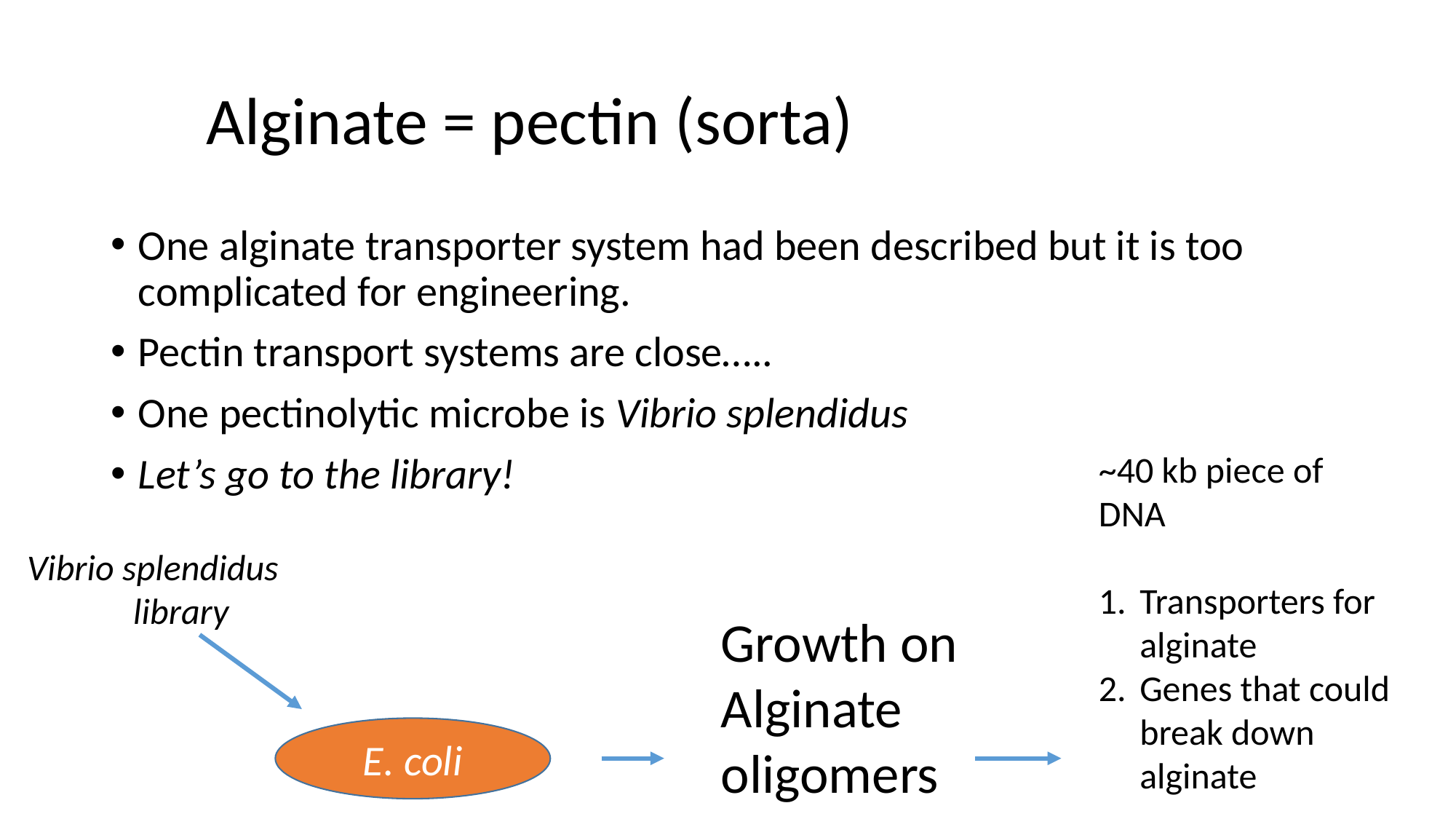

# Alginate = pectin (sorta)
One alginate transporter system had been described but it is too complicated for engineering.
Pectin transport systems are close…..
One pectinolytic microbe is Vibrio splendidus
Let’s go to the library!
~40 kb piece of DNA

Transporters for alginate
Genes that could break down alginate
Vibrio splendidus
library
Growth on
Alginate
oligomers
E. coli